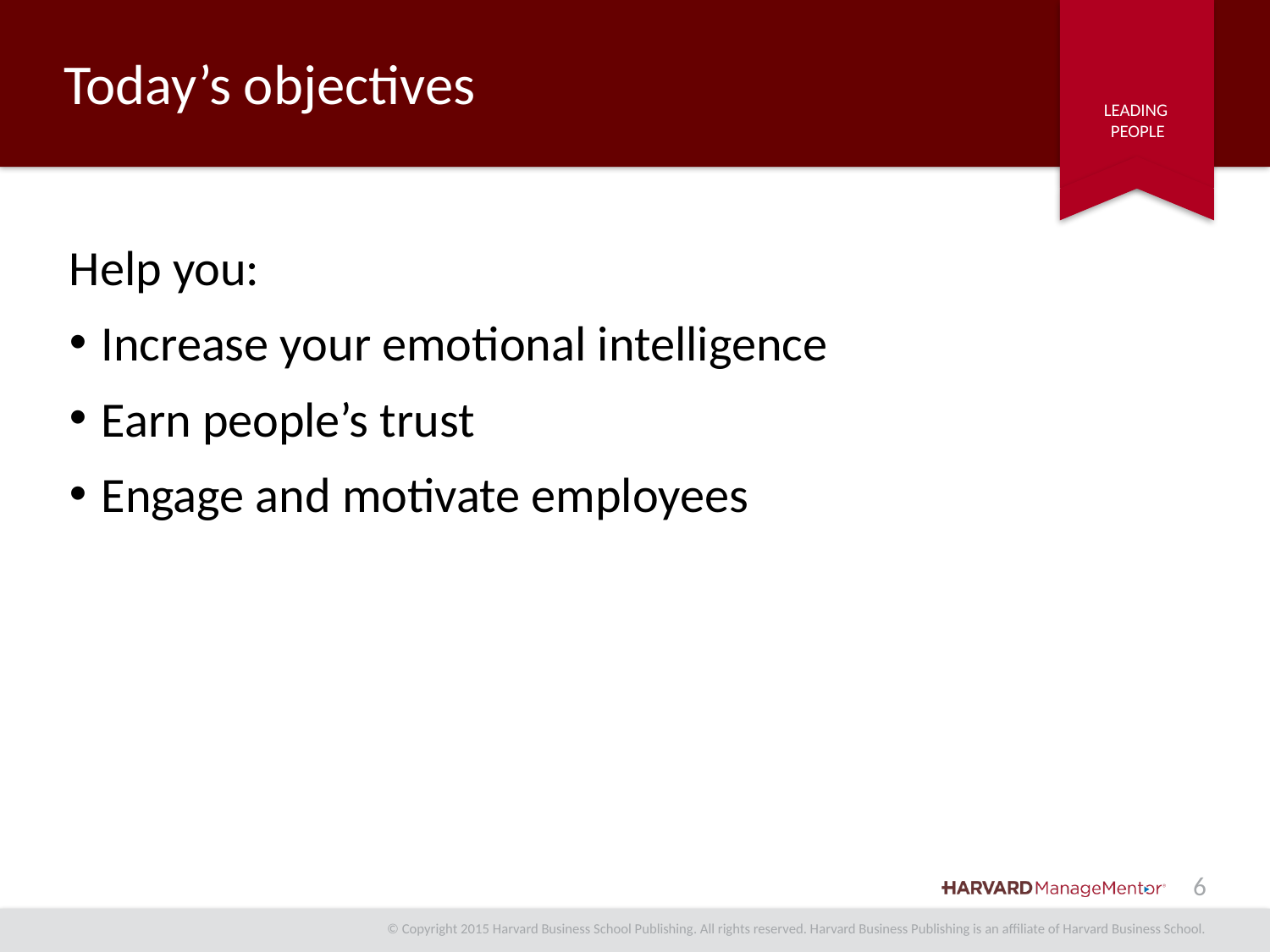

# Today’s objectives
Help you:
Increase your emotional intelligence
Earn people’s trust
Engage and motivate employees